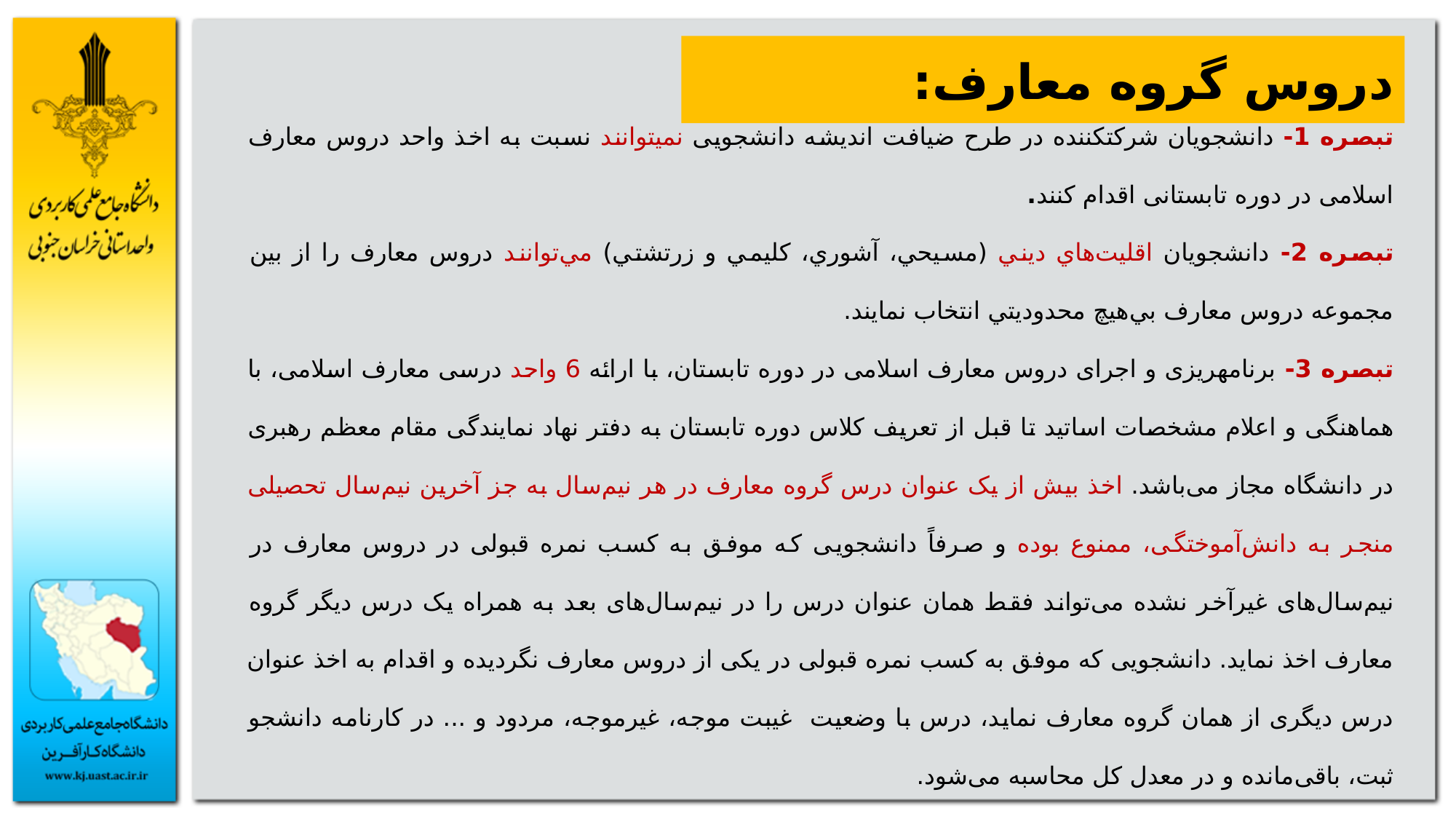

دروس گروه معارف:
تبصره 1- دانشجویان شرکت­کننده در طرح ضیافت اندیشه دانشجویی نمی­توانند نسبت به اخذ واحد دروس معارف اسلامی در دوره تابستانی اقدام کنند.
تبصره 2- دانشجويان اقليت‌هاي ديني (مسيحي، آشوري، كليمي و زرتشتي) مي‌توانند دروس معارف را از بين مجموعه دروس معارف بي‌هيچ محدوديتي انتخاب نمايند.
تبصره 3- برنامه­ریزی و اجرای دروس معارف اسلامی در دوره تابستان، با ارائه 6 واحد درسی معارف اسلامی، با هماهنگی و اعلام مشخصات اساتید تا قبل از تعریف کلاس دوره تابستان به دفتر نهاد نمایندگی مقام معظم رهبری در دانشگاه مجاز می‌باشد. اخذ بیش از یک عنوان درس گروه معارف در هر نیم‌سال به جز آخرین نیم‌سال تحصیلی منجر به دانش‌آموختگی، ممنوع بوده و صرفاً دانشجویی که موفق به کسب نمره قبولی در دروس معارف در نیم‌سال‌های غیرآخر نشده می‌تواند فقط همان عنوان درس را در نیم‌سال‌های بعد به همراه یک درس دیگر گروه معارف اخذ نماید. دانشجویی که موفق به کسب نمره قبولی در یکی از دروس معارف نگردیده و اقدام به اخذ عنوان درس دیگری از همان گروه معارف نماید، درس با وضعیت  غیبت موجه، غیرموجه، مردود و ... در کارنامه دانشجو ثبت، باقی‌مانده و در معدل کل محاسبه می‌شود.